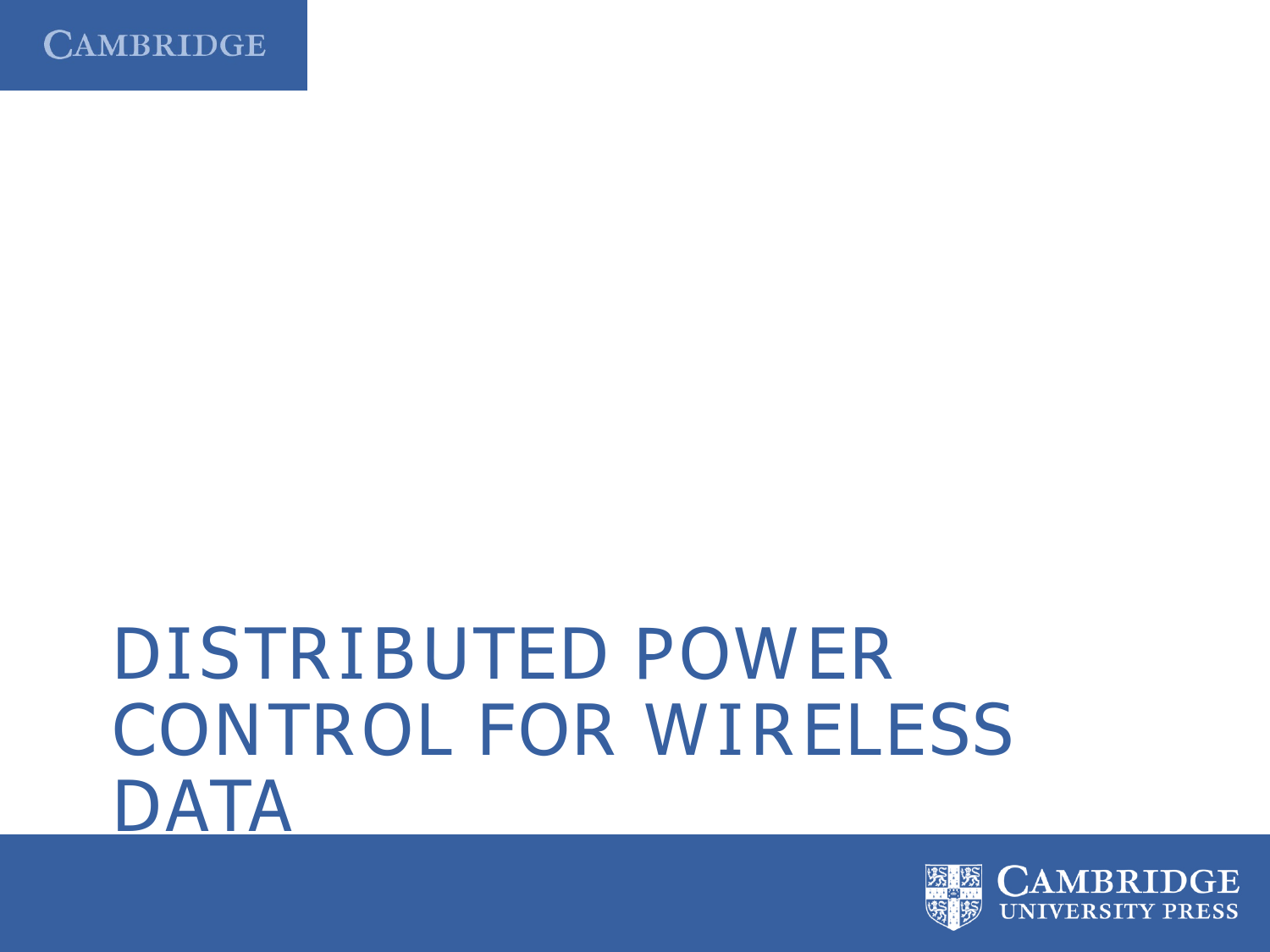

# Distributed Power Control for Wireless Data